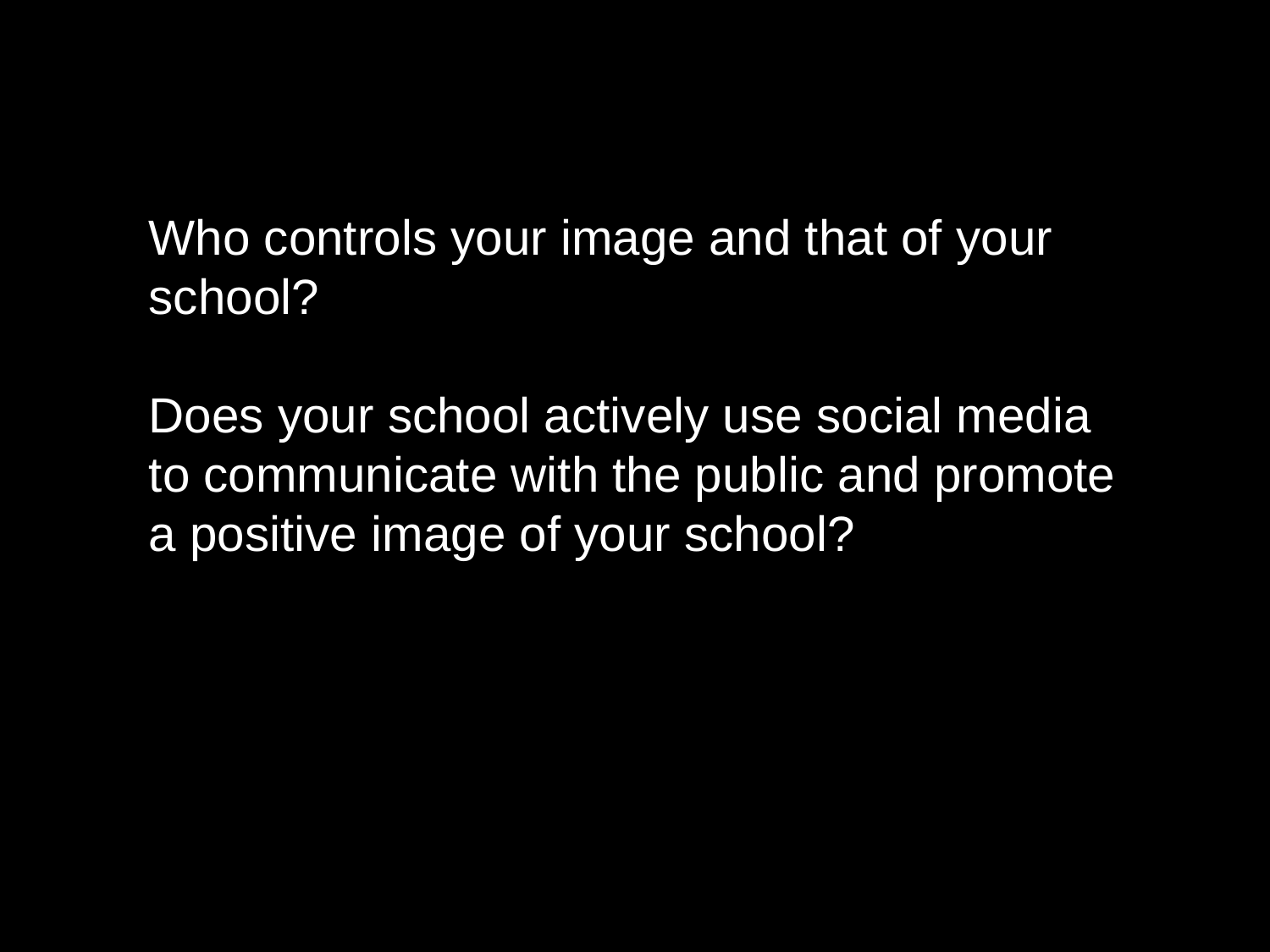

Who controls your image and that of your school?

Does your school actively use social media to communicate with the public and promote a positive image of your school?